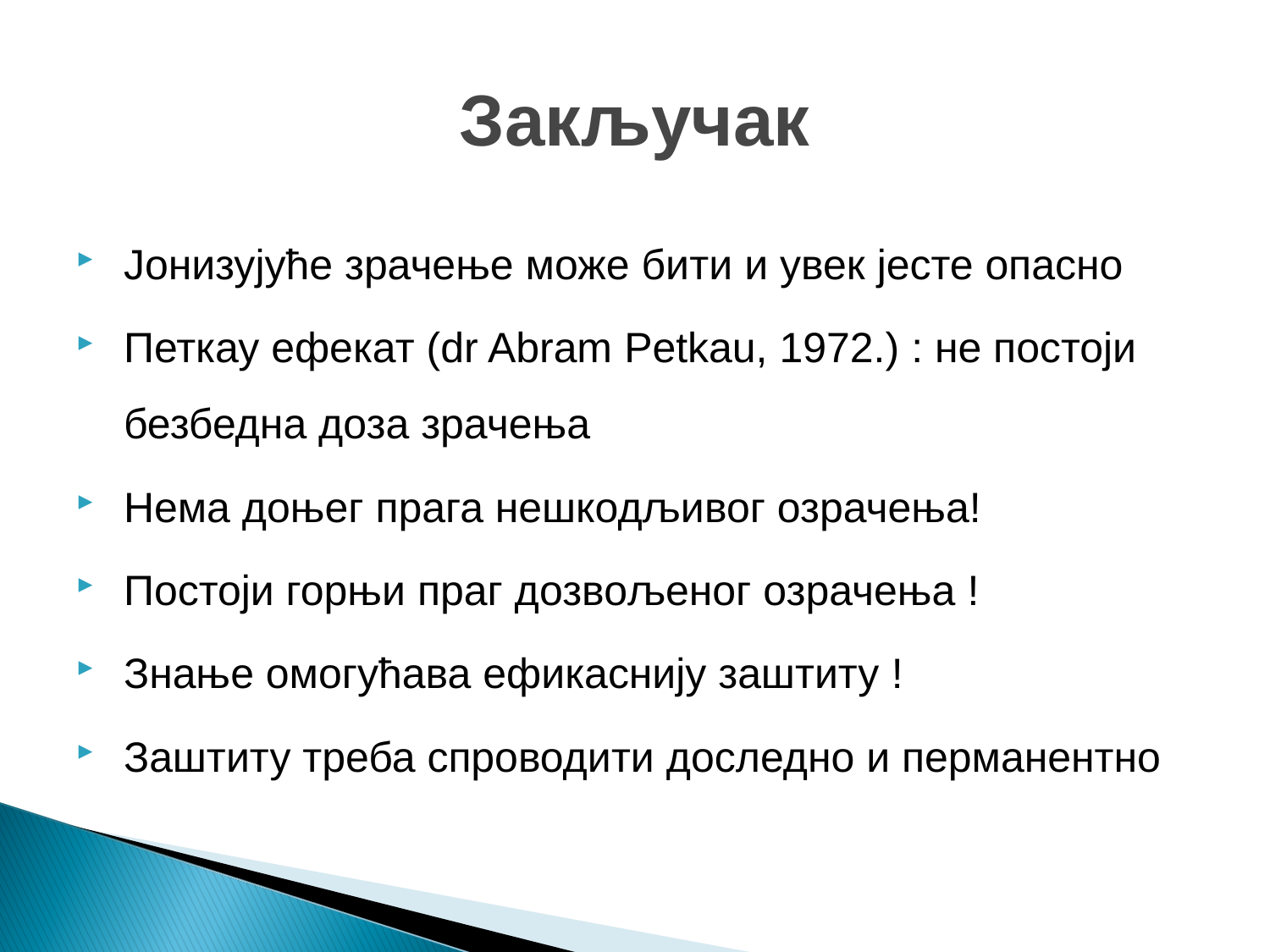

# Закључак
Јонизујуће зрачење може бити и увек јесте опасно
Петкау ефекат (dr Abram Petkau, 1972.) : не постоји безбедна доза зрачења
Нема доњег прага нешкодљивог озрачења!
Постоји горњи праг дозвољеног озрачења !
Знање омогућава ефикаснију заштиту !
Заштиту треба спроводити доследно и перманентно